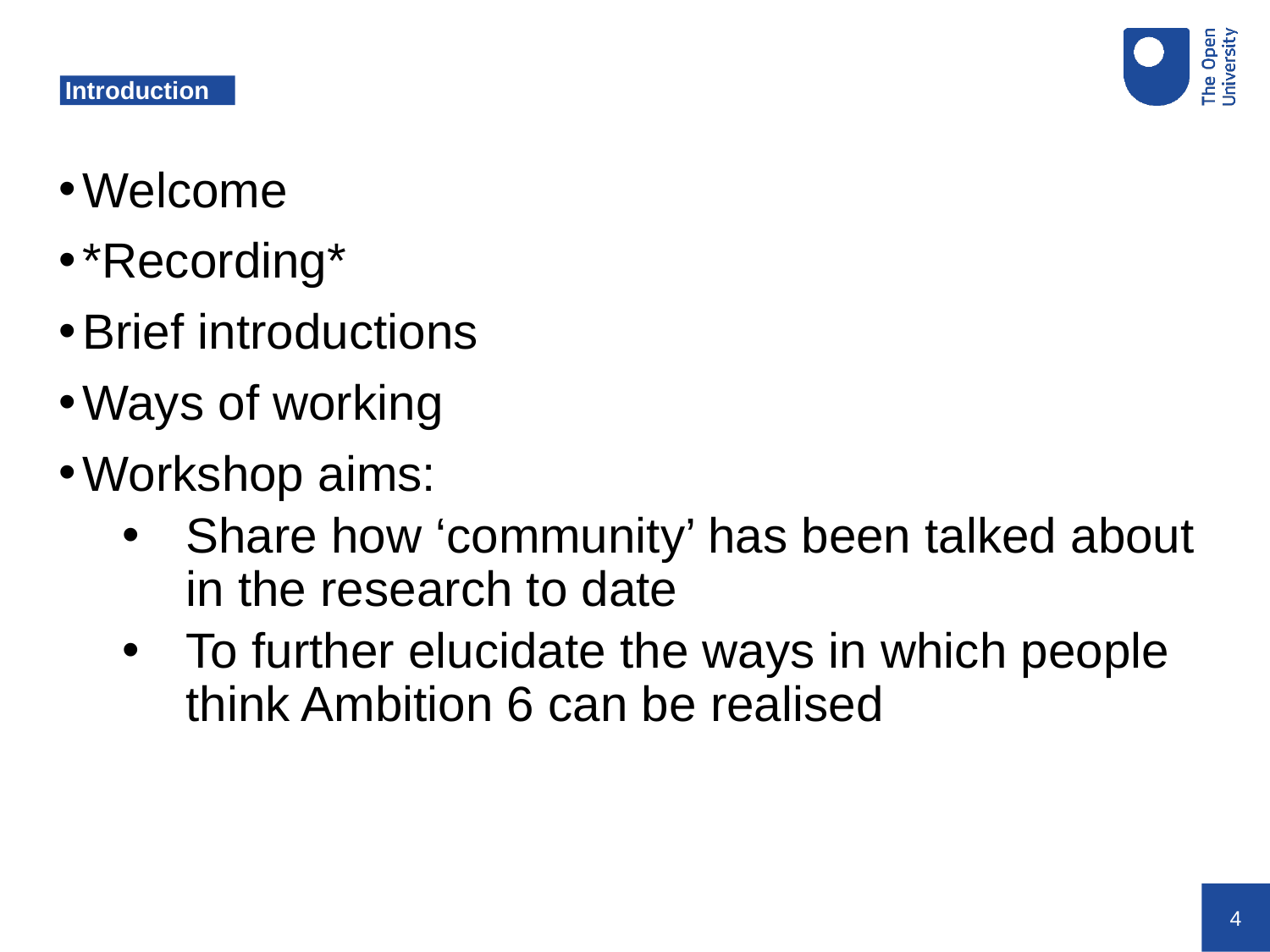

# Introduction
Welcome
*Recording*
Brief introductions
Ways of working
Workshop aims:
Share how ‘community’ has been talked about in the research to date
To further elucidate the ways in which people think Ambition 6 can be realised